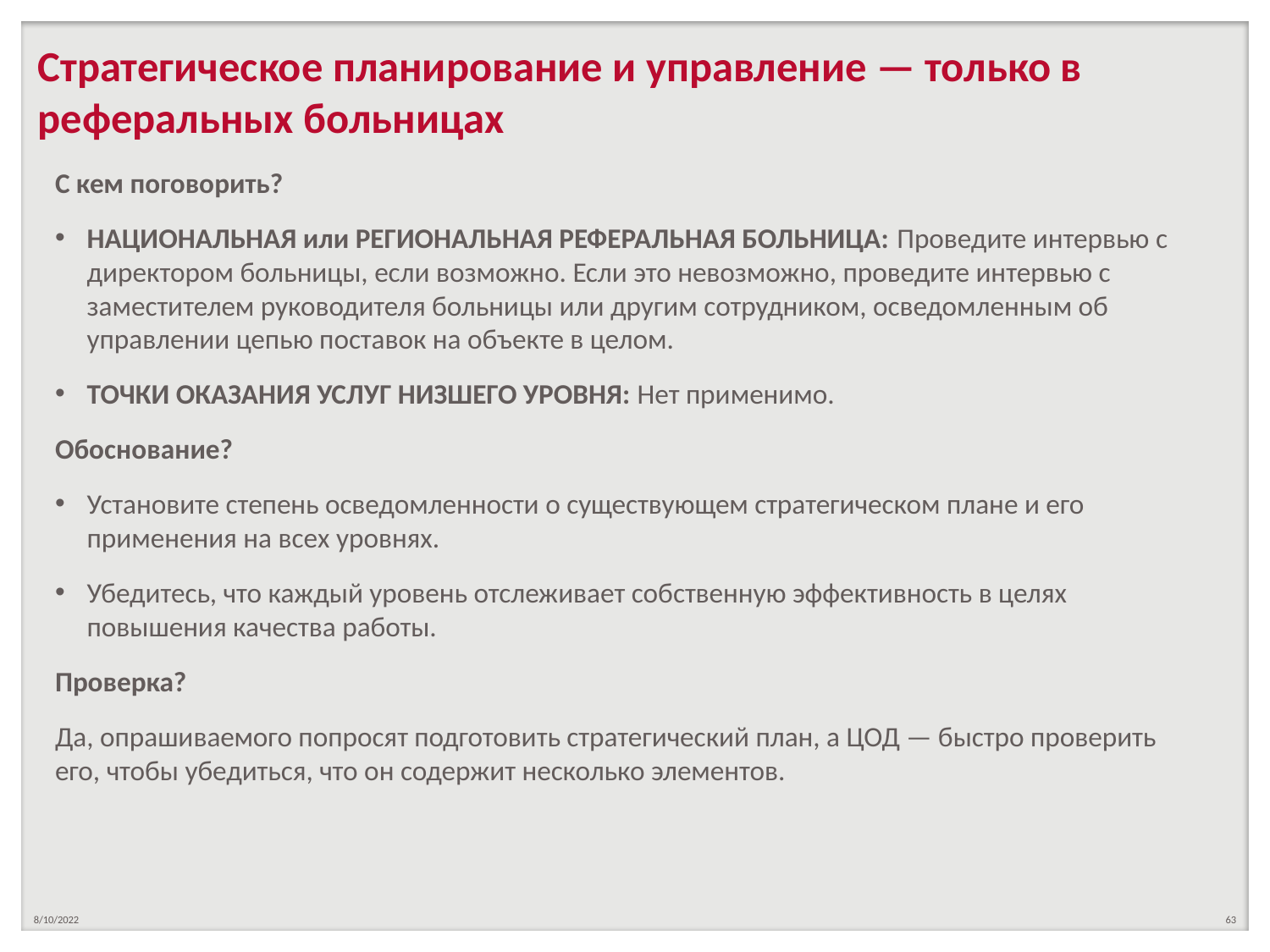

# Стратегическое планирование и управление — только в реферальных больницах
С кем поговорить?
НАЦИОНАЛЬНАЯ или РЕГИОНАЛЬНАЯ РЕФЕРАЛЬНАЯ БОЛЬНИЦА: Проведите интервью с директором больницы, если возможно. Если это невозможно, проведите интервью с заместителем руководителя больницы или другим сотрудником, осведомленным об управлении цепью поставок на объекте в целом.
ТОЧКИ ОКАЗАНИЯ УСЛУГ НИЗШЕГО УРОВНЯ: Нет применимо.
Обоснование?
Установите степень осведомленности о существующем стратегическом плане и его применения на всех уровнях.
Убедитесь, что каждый уровень отслеживает собственную эффективность в целях повышения качества работы.
Проверка?
Да, опрашиваемого попросят подготовить стратегический план, а ЦОД — быстро проверить его, чтобы убедиться, что он содержит несколько элементов.

8/10/2022
63